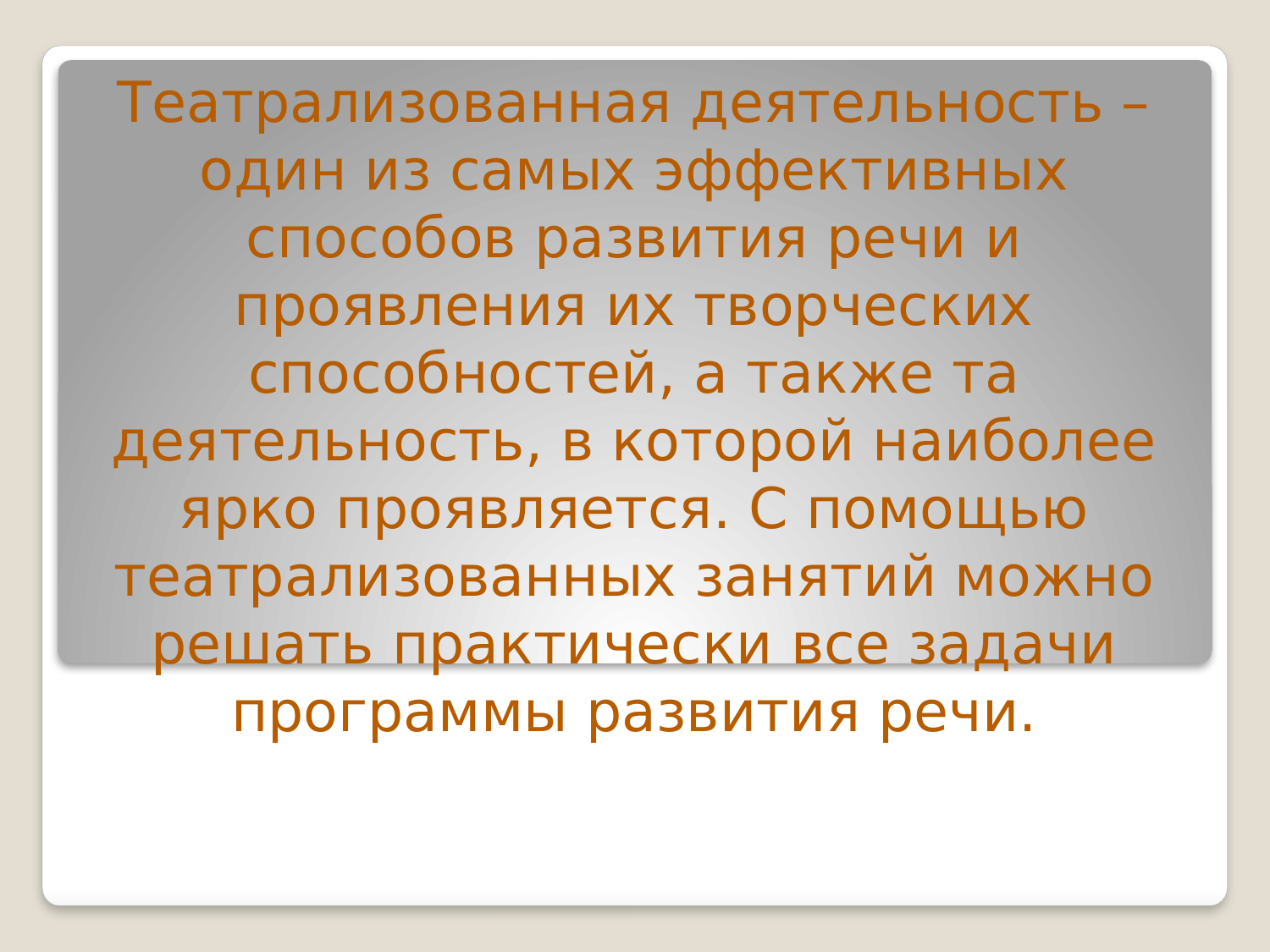

Театрализованная деятельность – один из самых эффективных способов развития речи и проявления их творческих способностей, а также та деятельность, в которой наиболее ярко проявляется. С помощью театрализованных занятий можно решать практически все задачи программы развития речи.
#